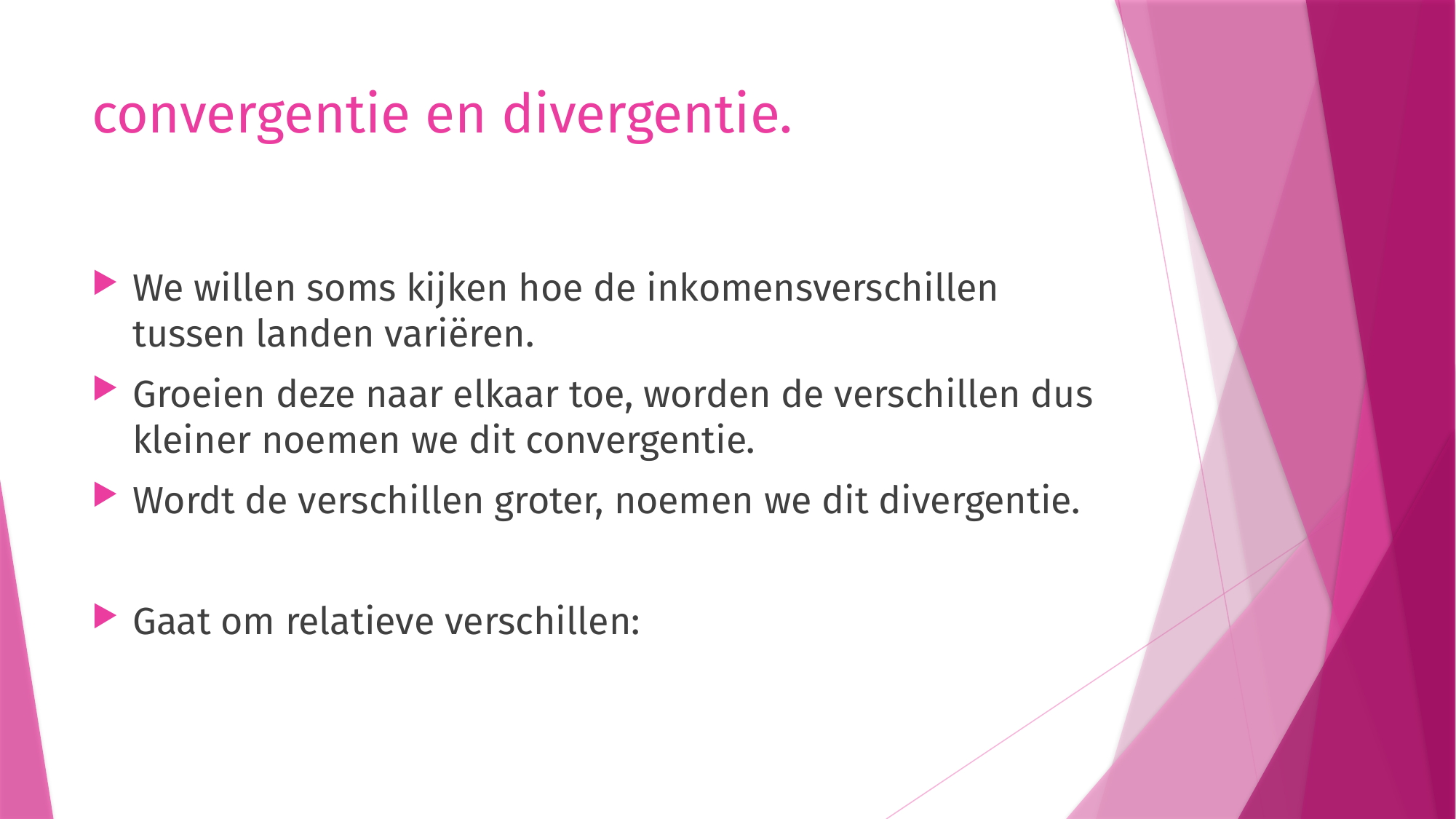

# convergentie en divergentie.
We willen soms kijken hoe de inkomensverschillen tussen landen variëren.
Groeien deze naar elkaar toe, worden de verschillen dus kleiner noemen we dit convergentie.
Wordt de verschillen groter, noemen we dit divergentie.

Gaat om relatieve verschillen: